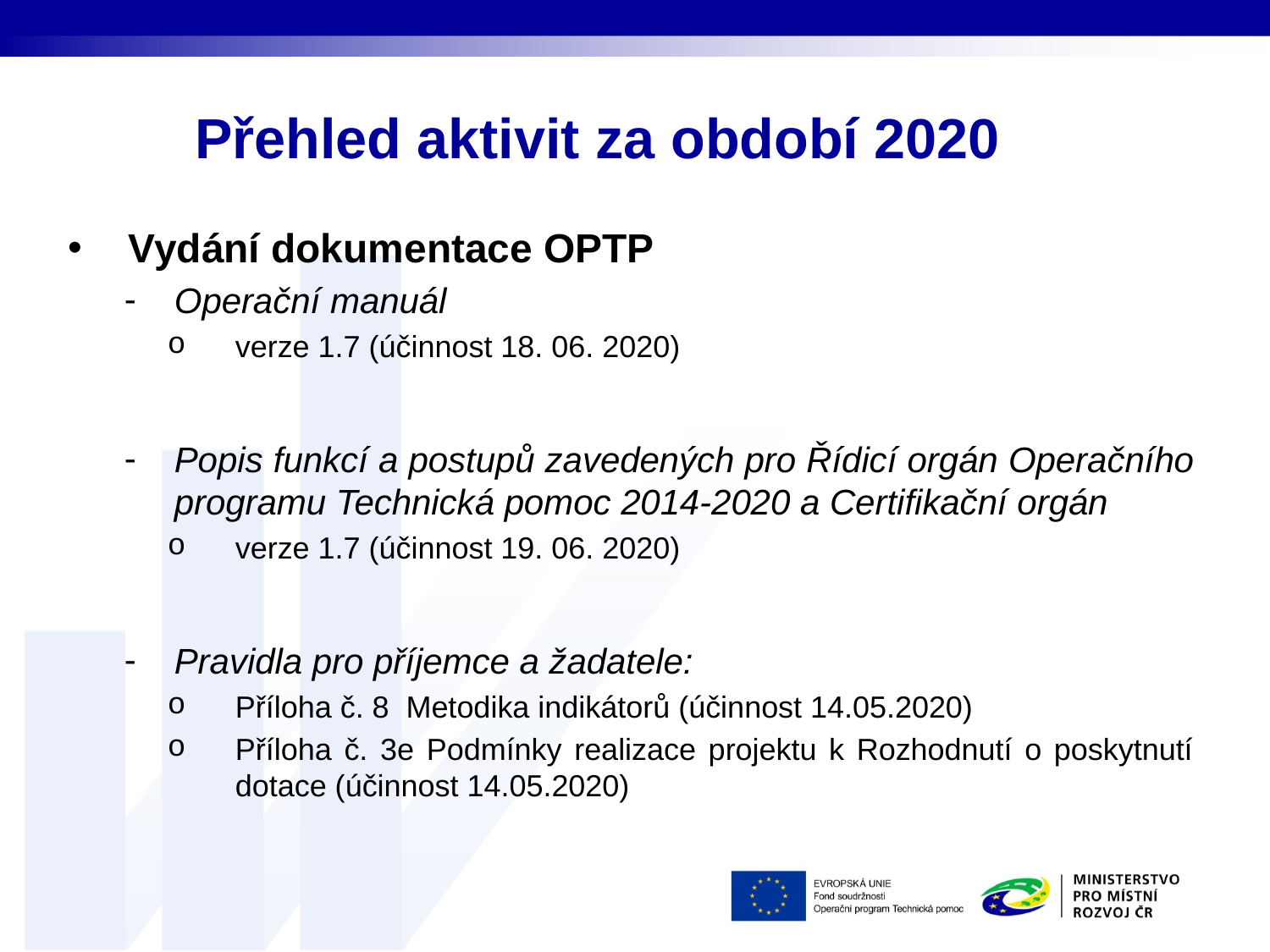

# Přehled aktivit za období 2020
Vydání dokumentace OPTP
Operační manuál
verze 1.7 (účinnost 18. 06. 2020)

Popis funkcí a postupů zavedených pro Řídicí orgán Operačního programu Technická pomoc 2014-2020 a Certifikační orgán
verze 1.7 (účinnost 19. 06. 2020)

Pravidla pro příjemce a žadatele:
Příloha č. 8  Metodika indikátorů (účinnost 14.05.2020)
Příloha č. 3e Podmínky realizace projektu k Rozhodnutí o poskytnutí dotace (účinnost 14.05.2020)